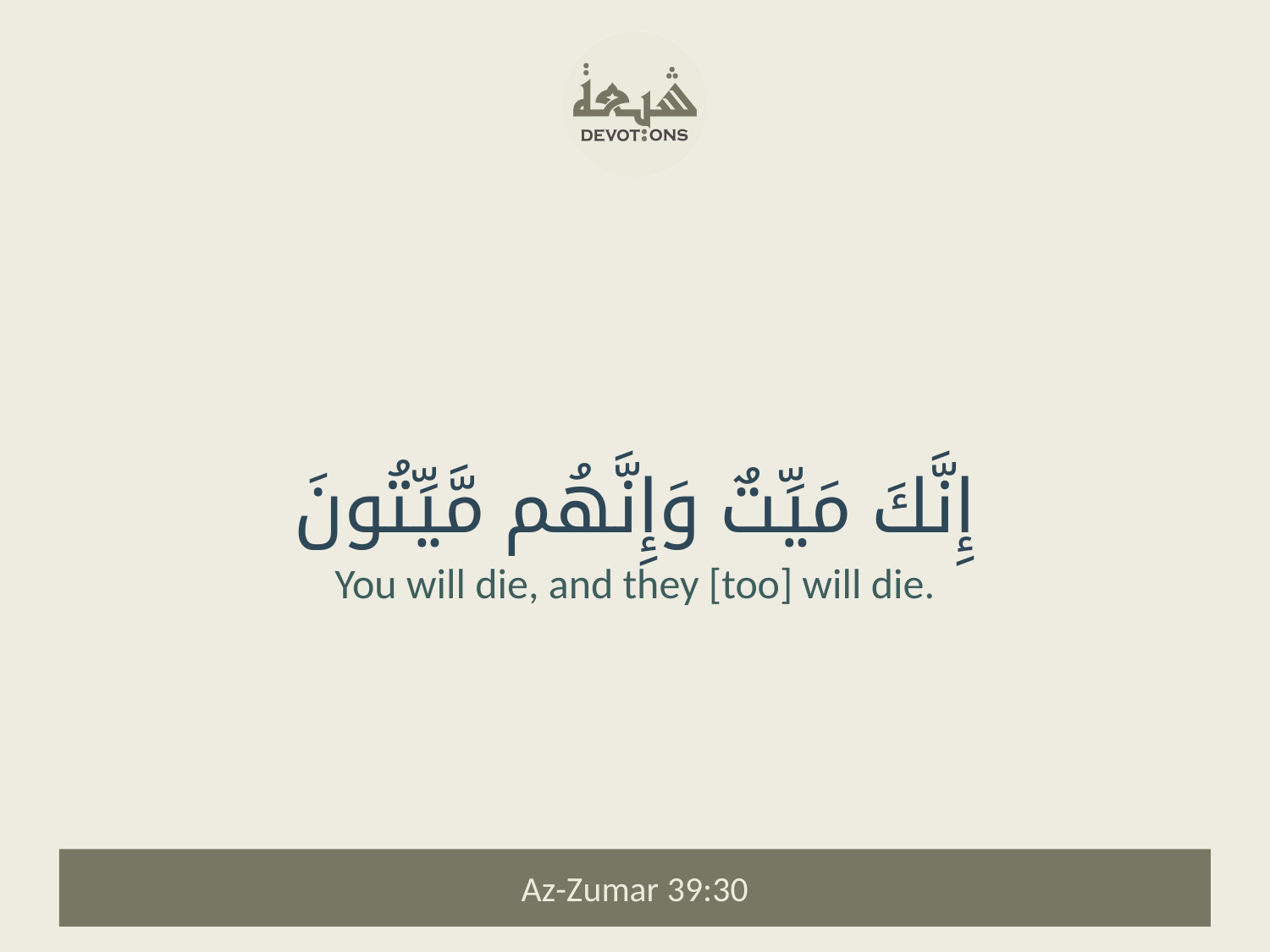

إِنَّكَ مَيِّتٌ وَإِنَّهُم مَّيِّتُونَ
You will die, and they [too] will die.
Az-Zumar 39:30